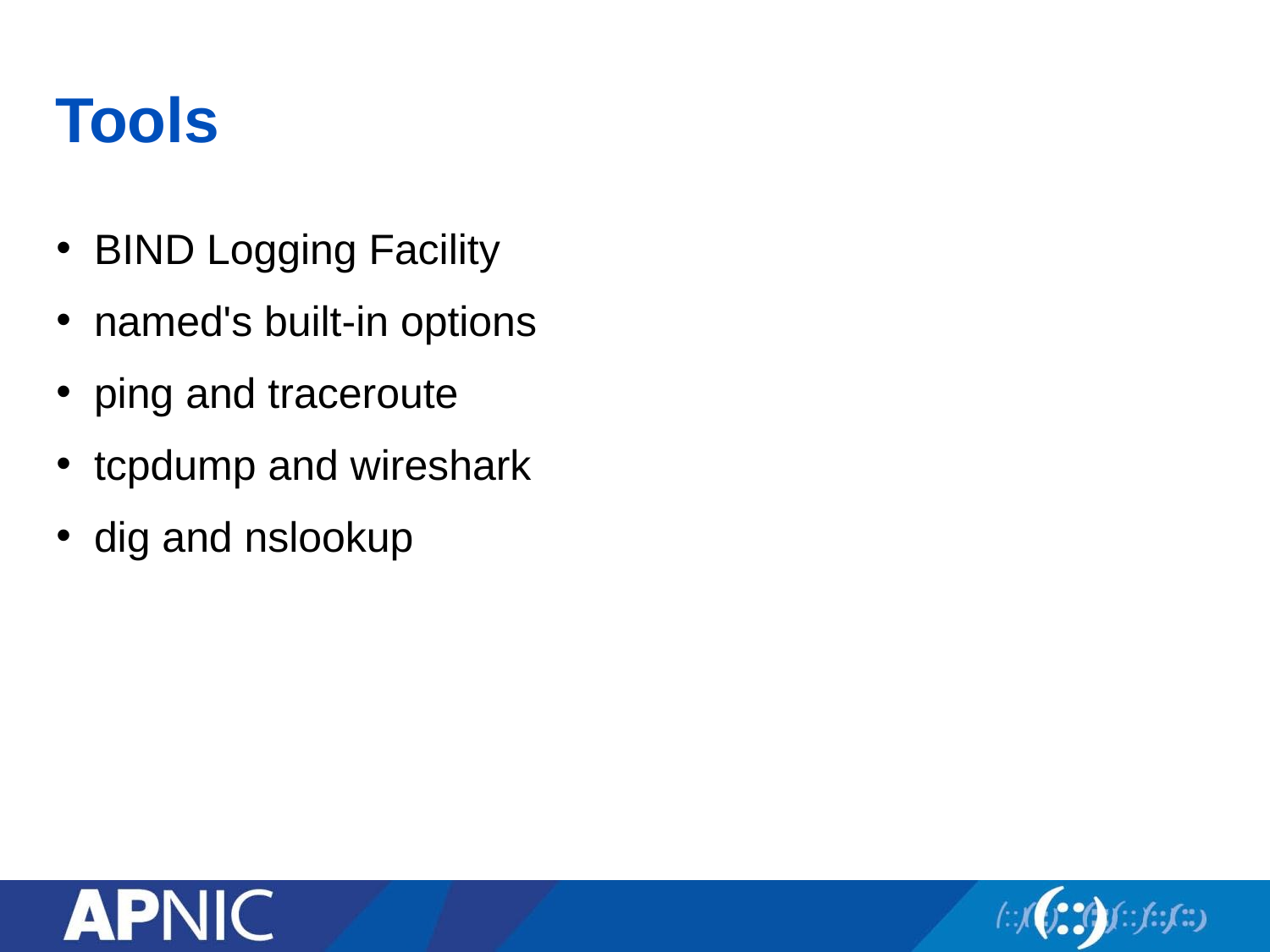

# Tools
BIND Logging Facility
named's built-in options
ping and traceroute
tcpdump and wireshark
dig and nslookup